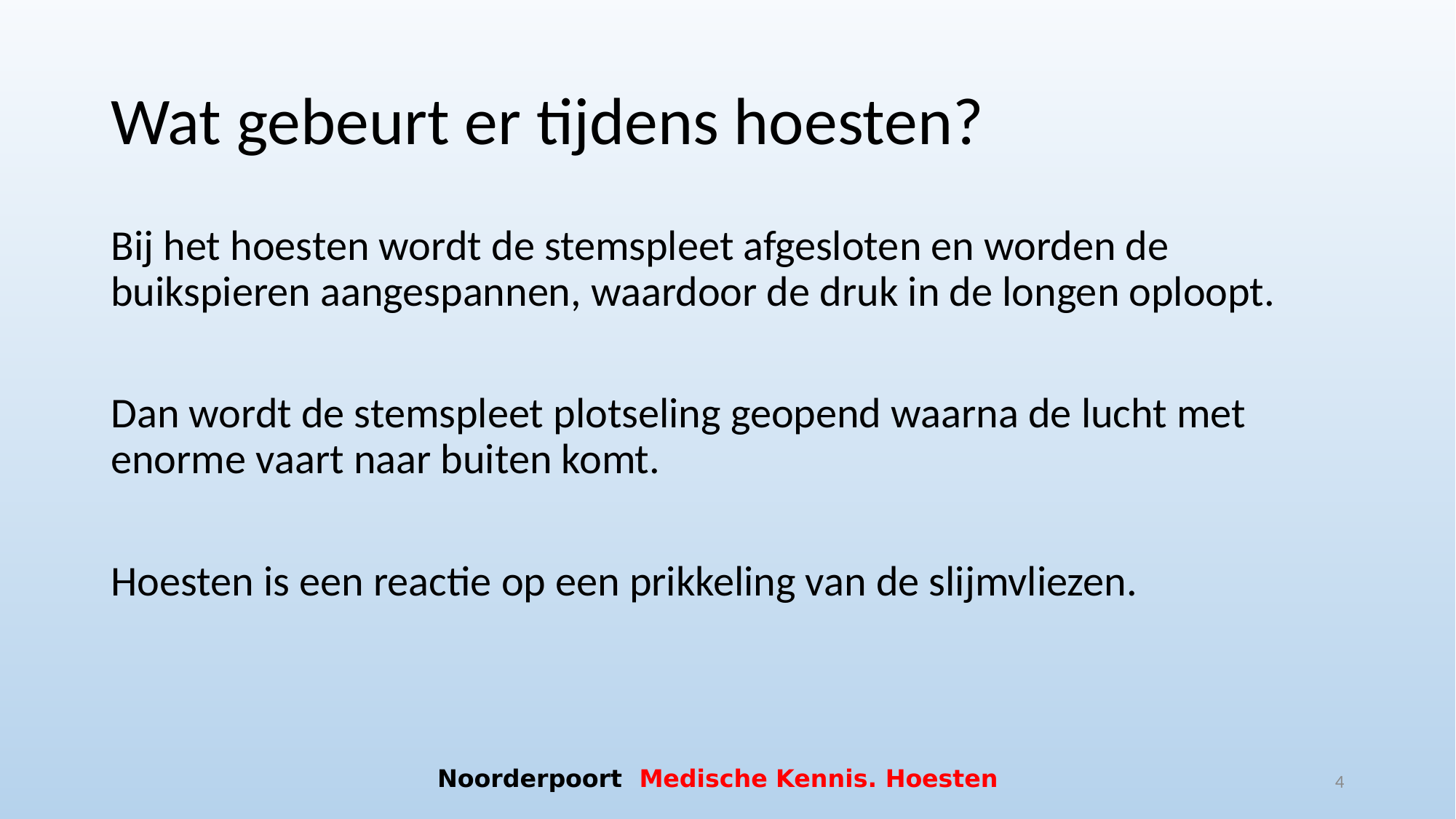

# Wat gebeurt er tijdens hoesten?
Bij het hoesten wordt de stemspleet afgesloten en worden de buikspieren aangespannen, waardoor de druk in de longen oploopt.

Dan wordt de stemspleet plotseling geopend waarna de lucht met enorme vaart naar buiten komt.

Hoesten is een reactie op een prikkeling van de slijmvliezen.
Noorderpoort  Medische Kennis. Hoesten
4